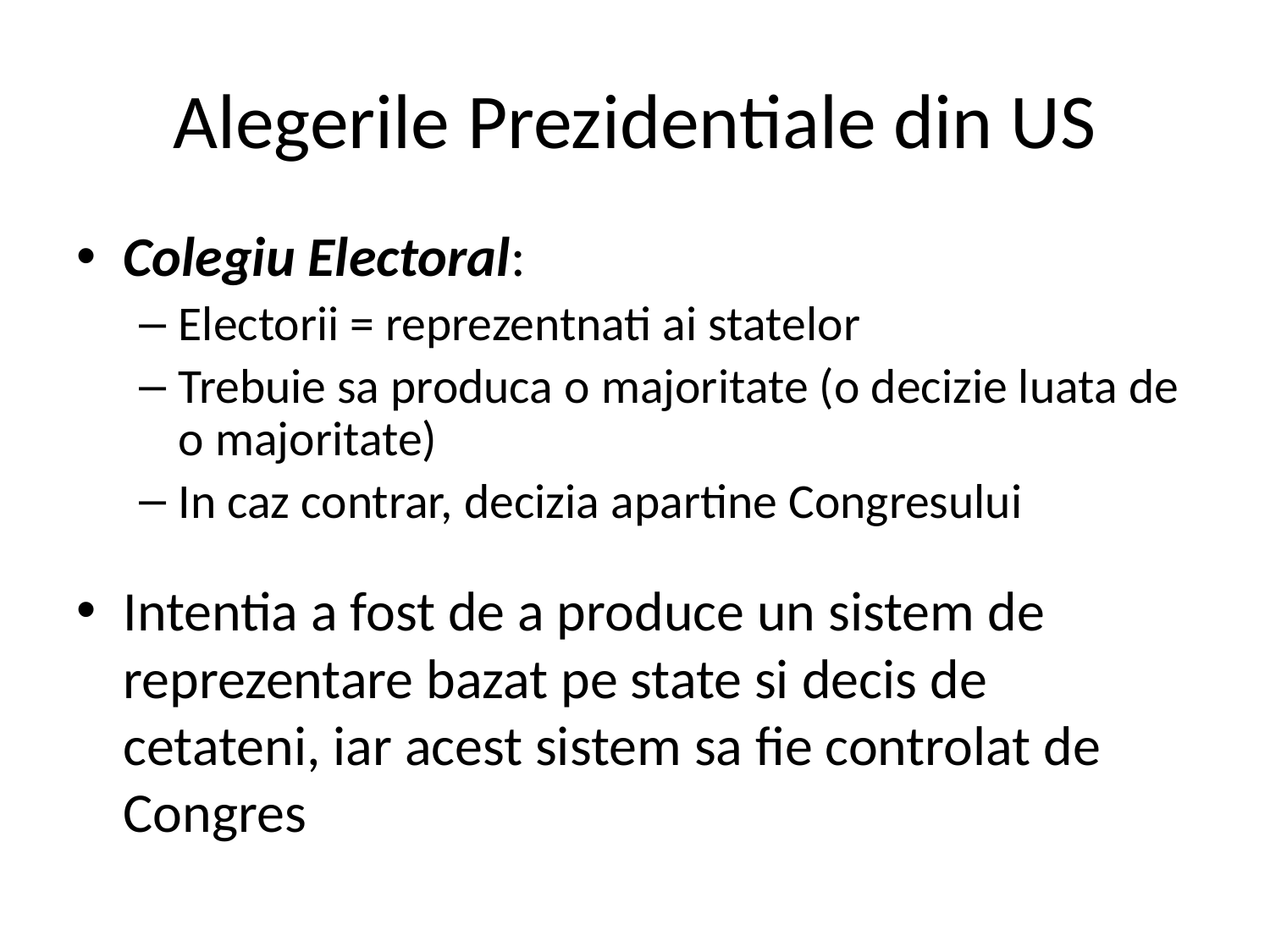

# Alegerile Prezidentiale din US
Colegiu Electoral:
Electorii = reprezentnati ai statelor
Trebuie sa produca o majoritate (o decizie luata de o majoritate)
In caz contrar, decizia apartine Congresului

Intentia a fost de a produce un sistem de reprezentare bazat pe state si decis de cetateni, iar acest sistem sa fie controlat de Congres